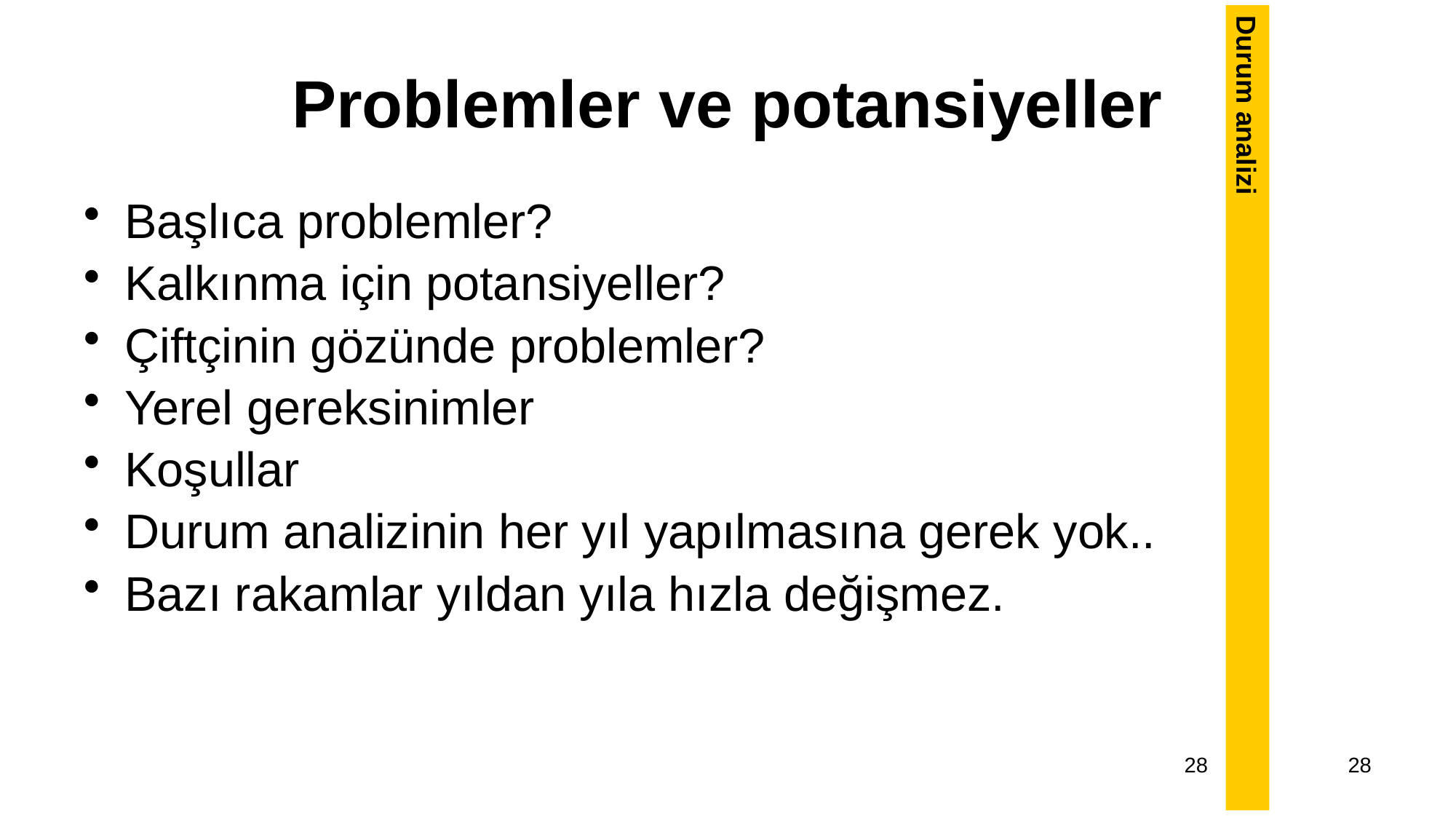

Problemler ve potansiyeller
Başlıca problemler?
Kalkınma için potansiyeller?
Çiftçinin gözünde problemler?
Yerel gereksinimler
Koşullar
Durum analizinin her yıl yapılmasına gerek yok..
Bazı rakamlar yıldan yıla hızla değişmez.
Durum analizi
28
28